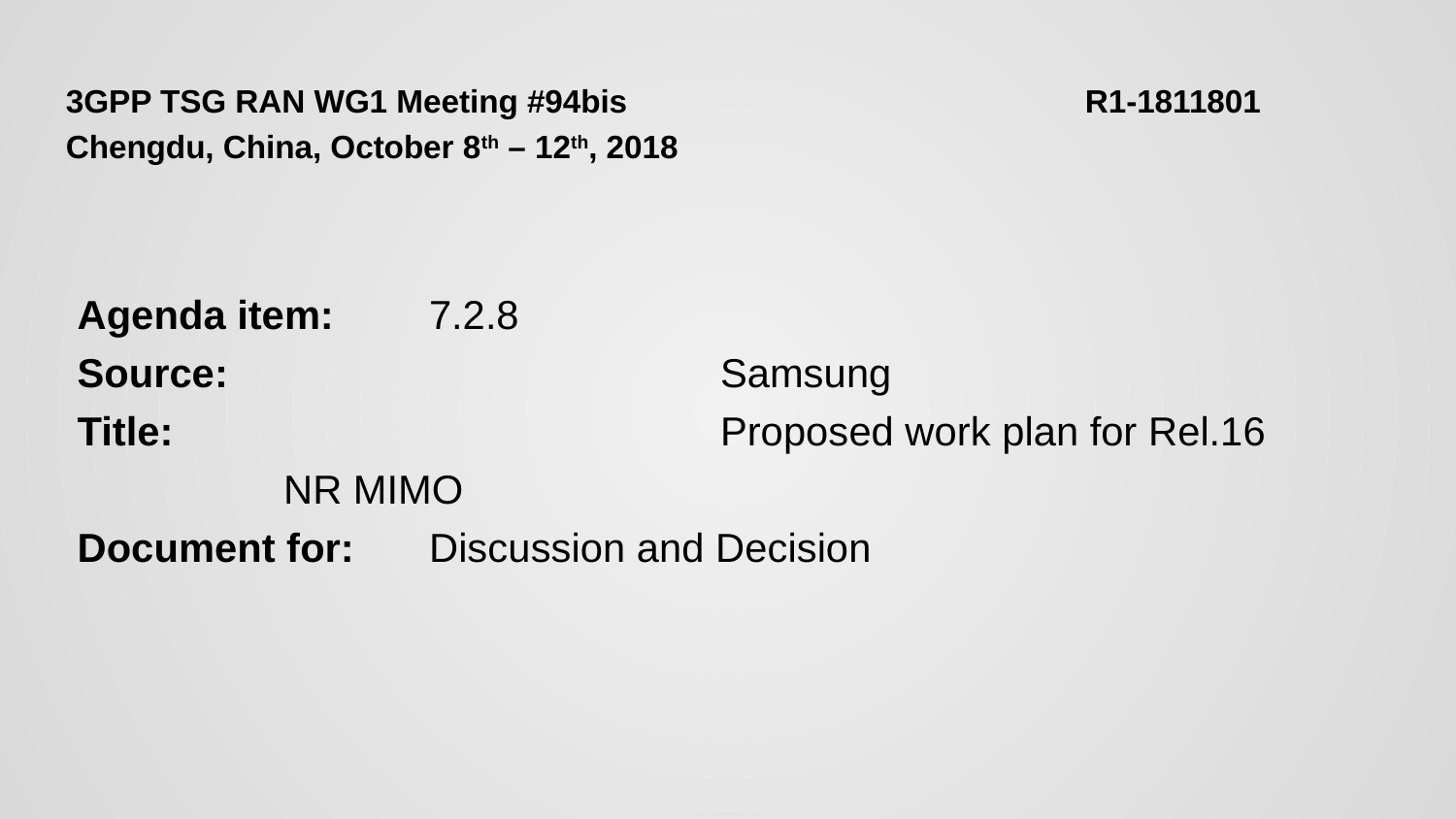

3GPP TSG RAN WG1 Meeting #94bis			R1-1811801
Chengdu, China, October 8th – 12th, 2018
Agenda item:	7.2.8
Source: 				Samsung
Title: 				Proposed work plan for Rel.16 NR MIMO
Document for:	Discussion and Decision